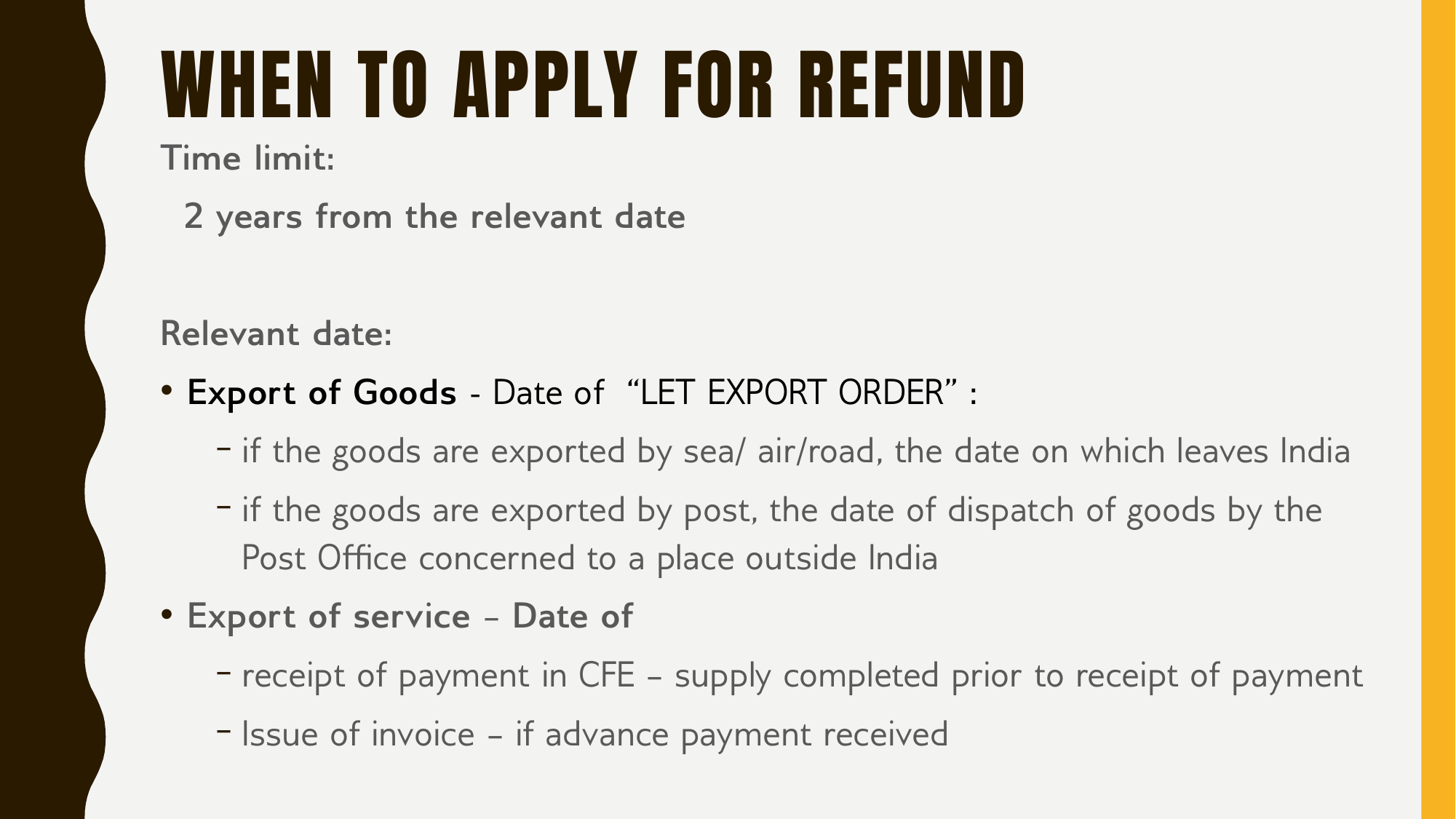

# When to apply for refund
Time limit:
2 years from the relevant date

Relevant date:
Export of Goods - Date of  “LET EXPORT ORDER” :
if the goods are exported by sea/ air/road, the date on which leaves India
if the goods are exported by post, the date of dispatch of goods by the Post Office concerned to a place outside India
Export of service – Date of
receipt of payment in CFE – supply completed prior to receipt of payment
Issue of invoice – if advance payment received